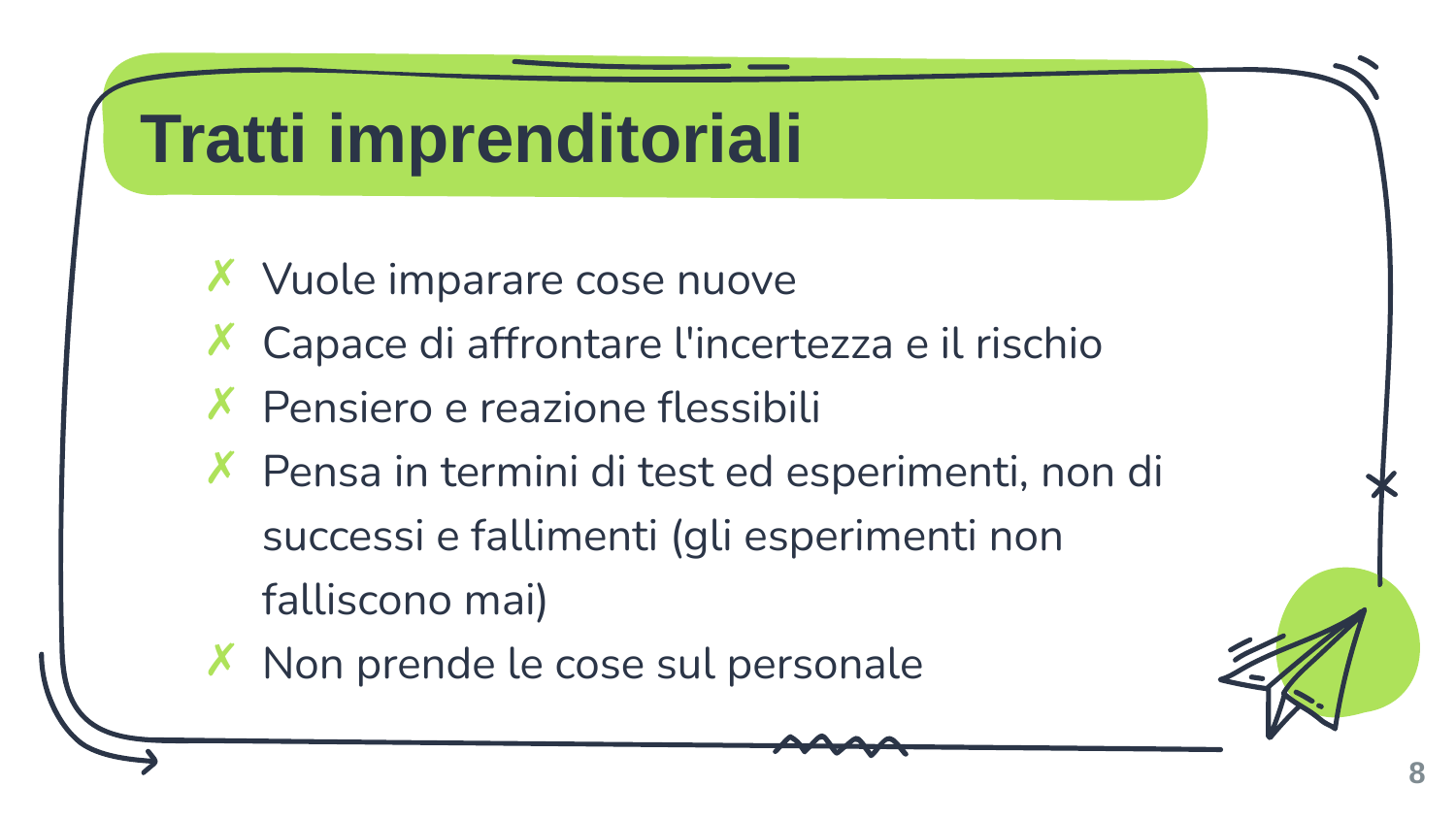

# Tratti imprenditoriali
Vuole imparare cose nuove
Capace di affrontare l'incertezza e il rischio
Pensiero e reazione flessibili
Pensa in termini di test ed esperimenti, non di successi e fallimenti (gli esperimenti non falliscono mai)
Non prende le cose sul personale

8